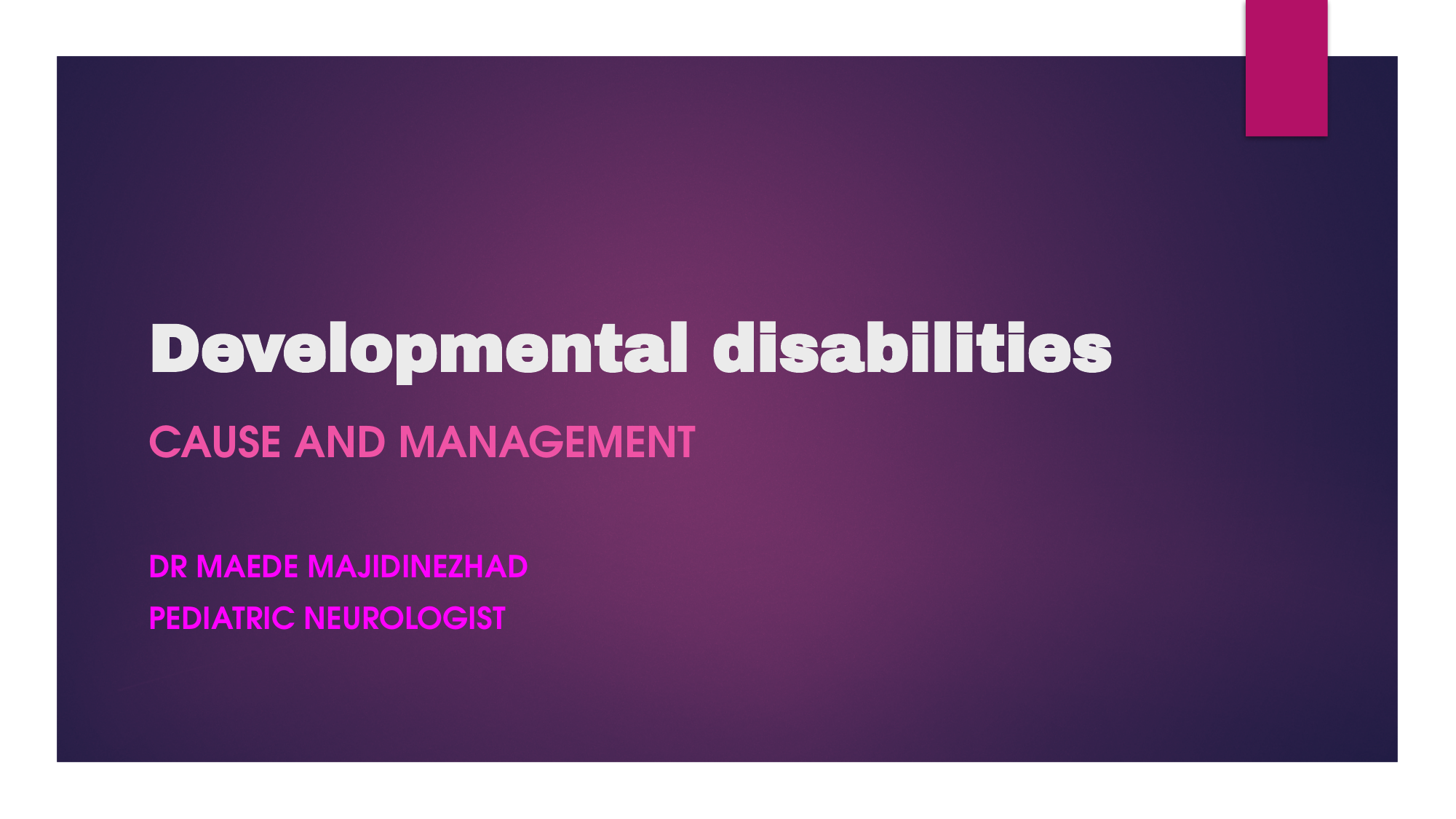

# Developmental disabilities
Cause and management

Dr maede majidinezhad
Pediatric neurologist